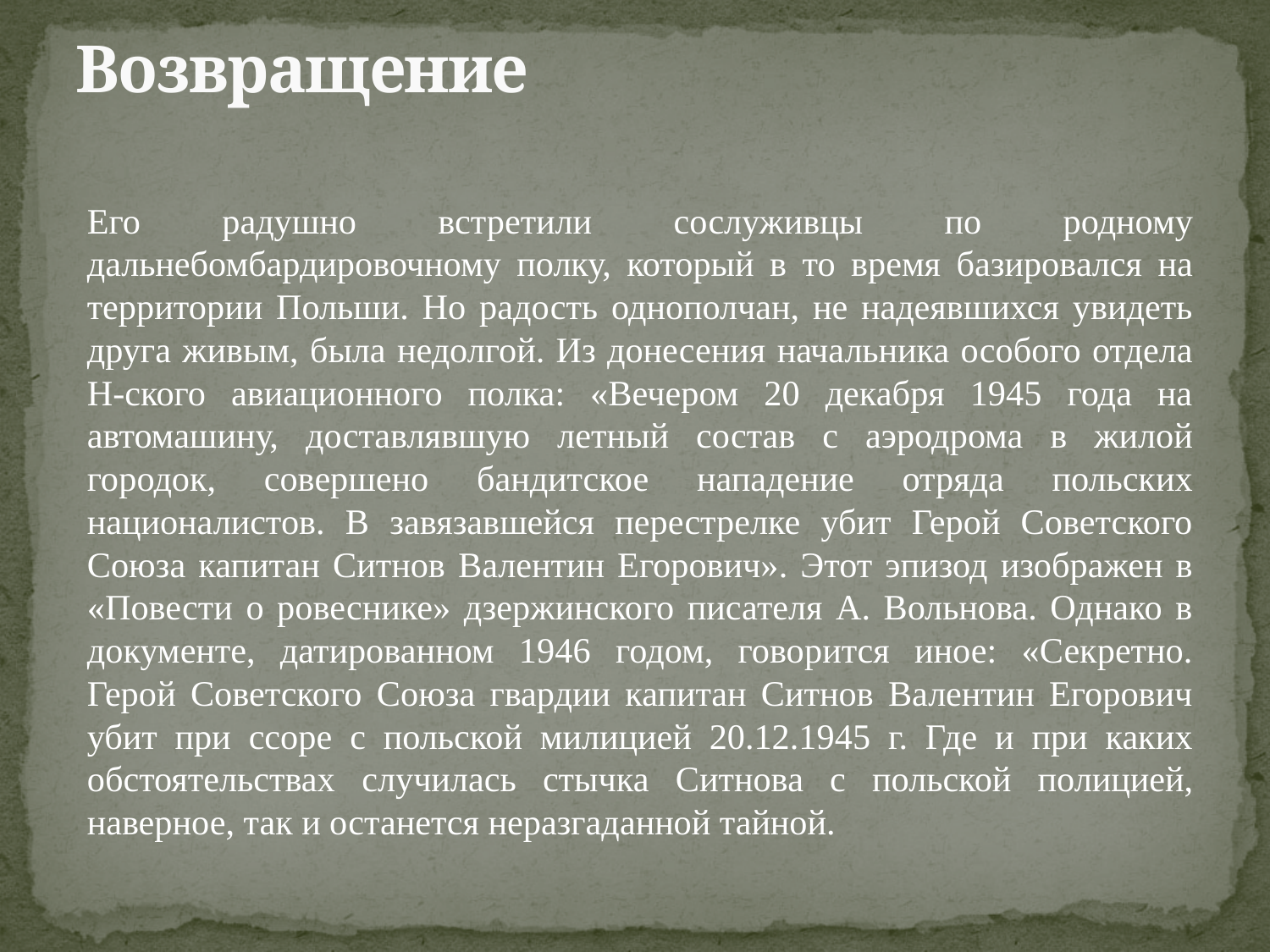

# Возвращение
Его радушно встретили сослуживцы по родному дальнебомбардировочному полку, который в то время базировался на территории Польши. Но радость однополчан, не надеявшихся увидеть друга живым, была недолгой. Из донесения начальника особого отдела Н-ского авиационного полка: «Вечером 20 декабря 1945 года на автомашину, доставлявшую летный состав с аэродрома в жилой городок, совершено бандитское нападение отряда польских националистов. В завязавшейся перестрелке убит Герой Советского Союза капитан Ситнов Валентин Егорович». Этот эпизод изображен в «Повести о ровеснике» дзержинского писателя А. Вольнова. Однако в документе, датированном 1946 годом, говорится иное: «Секретно. Герой Советского Союза гвардии капитан Ситнов Валентин Егорович убит при ссоре с польской милицией 20.12.1945 г. Где и при каких обстоятельствах случилась стычка Ситнова с польской полицией, наверное, так и останется неразгаданной тайной.